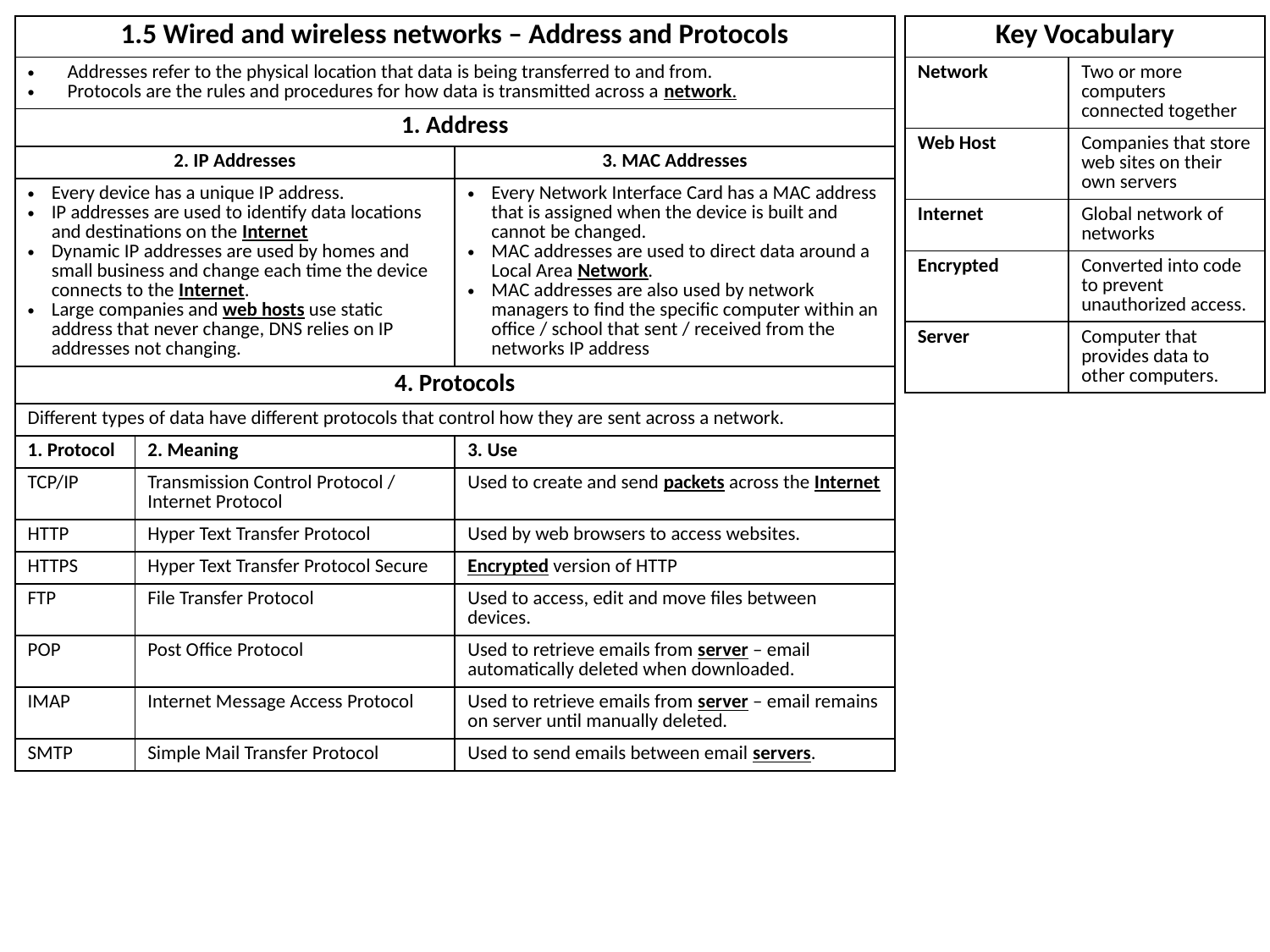

| Key Vocabulary |  |
| --- | --- |
| Network | Two or more computers connected together |
| Web Host | Companies that store web sites on their own servers |
| Internet | Global network of networks |
| Encrypted | Converted into code to prevent unauthorized access. |
| Server | Computer that provides data to other computers. |
| 1.5 Wired and wireless networks – Address and Protocols |  |  |
| --- | --- | --- |
| Addresses refer to the physical location that data is being transferred to and from. Protocols are the rules and procedures for how data is transmitted across a network. |  |  |
| 1. Address |  |  |
| 2. IP Addresses |  | 3. MAC Addresses |
| Every device has a unique IP address. IP addresses are used to identify data locations and destinations on the Internet Dynamic IP addresses are used by homes and small business and change each time the device connects to the Internet. Large companies and web hosts use static address that never change, DNS relies on IP addresses not changing. |  | Every Network Interface Card has a MAC address that is assigned when the device is built and cannot be changed. MAC addresses are used to direct data around a Local Area Network. MAC addresses are also used by network managers to find the specific computer within an office / school that sent / received from the networks IP address |
| 4. Protocols |  |  |
| Different types of data have different protocols that control how they are sent across a network. |  |  |
| 1. Protocol | 2. Meaning | 3. Use |
| TCP/IP | Transmission Control Protocol / Internet Protocol | Used to create and send packets across the Internet |
| HTTP | Hyper Text Transfer Protocol | Used by web browsers to access websites. |
| HTTPS | Hyper Text Transfer Protocol Secure | Encrypted version of HTTP |
| FTP | File Transfer Protocol | Used to access, edit and move files between devices. |
| POP | Post Office Protocol | Used to retrieve emails from server – email automatically deleted when downloaded. |
| IMAP | Internet Message Access Protocol | Used to retrieve emails from server – email remains on server until manually deleted. |
| SMTP | Simple Mail Transfer Protocol | Used to send emails between email servers. |